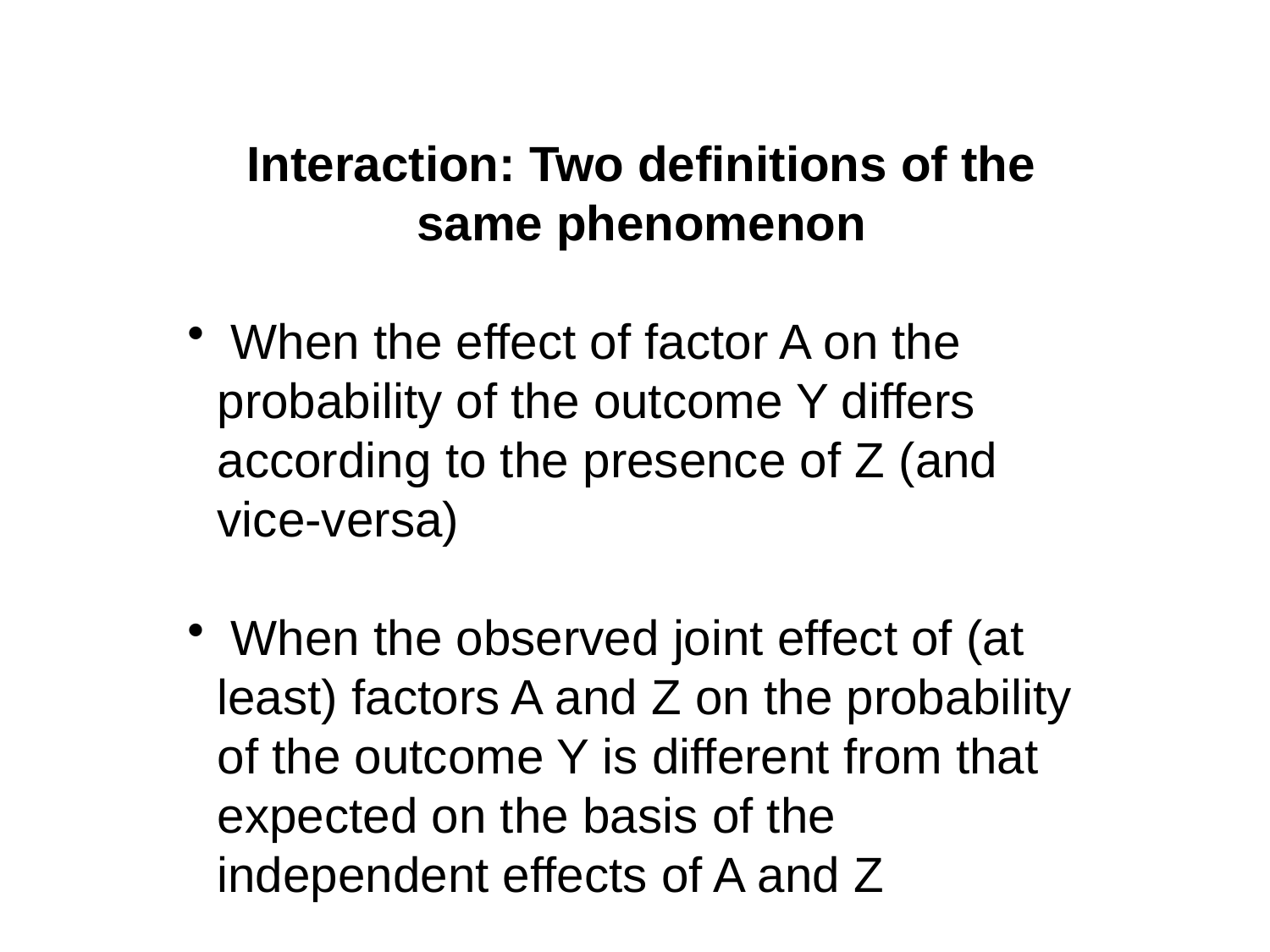

Interaction: Two definitions of the same phenomenon

 When the effect of factor A on the probability of the outcome Y differs according to the presence of Z (and vice-versa)

 When the observed joint effect of (at least) factors A and Z on the probability of the outcome Y is different from that expected on the basis of the independent effects of A and Z